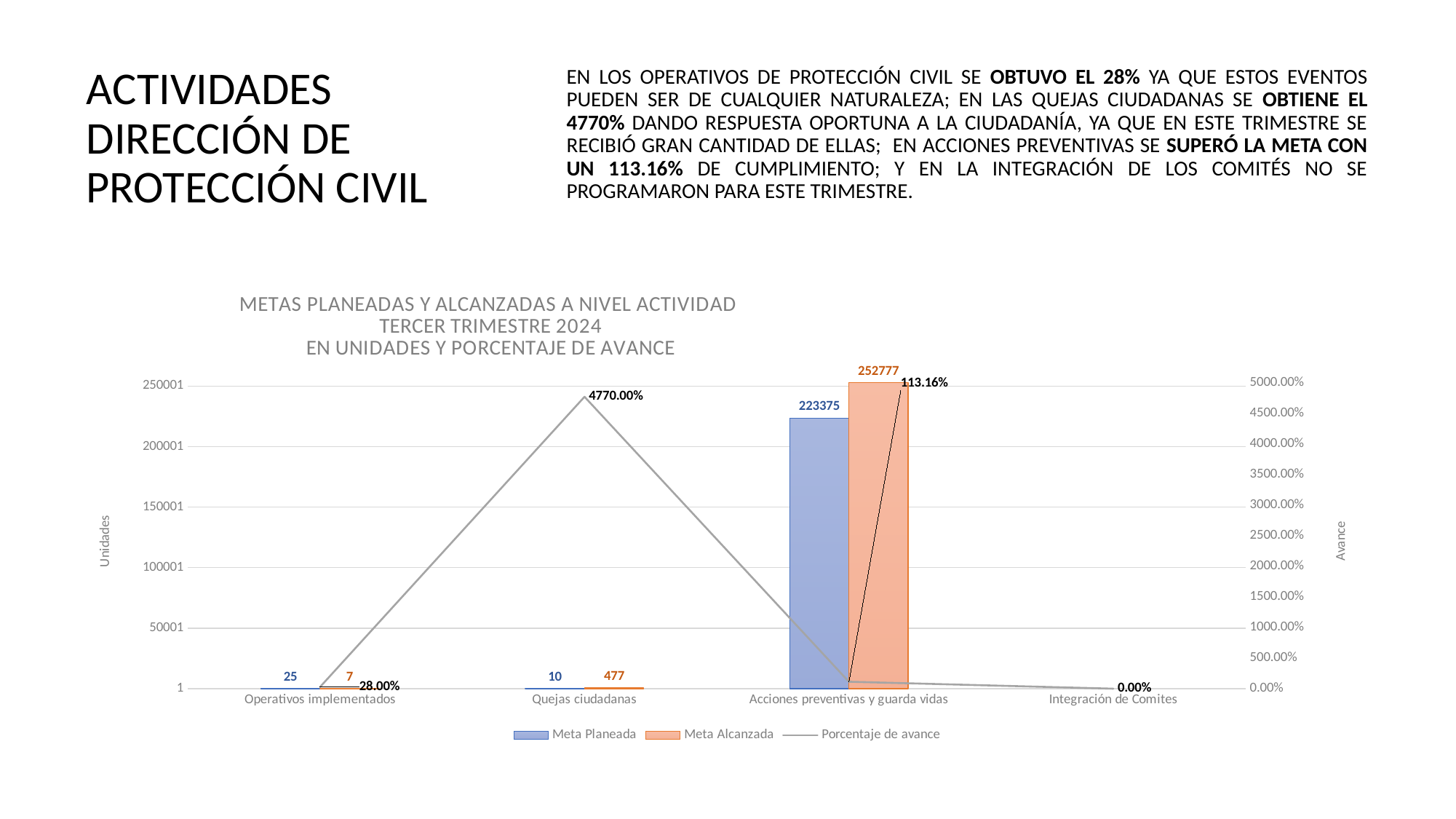

ACTIVIDADES DIRECCIÓN DE PROTECCIÓN CIVIL

EN LOS OPERATIVOS DE PROTECCIÓN CIVIL SE OBTUVO EL 28% YA QUE ESTOS EVENTOS PUEDEN SER DE CUALQUIER NATURALEZA; EN LAS QUEJAS CIUDADANAS SE OBTIENE EL 4770% DANDO RESPUESTA OPORTUNA A LA CIUDADANÍA, YA QUE EN ESTE TRIMESTRE SE RECIBIÓ GRAN CANTIDAD DE ELLAS;  EN ACCIONES PREVENTIVAS SE SUPERÓ LA META CON UN 113.16% DE CUMPLIMIENTO; Y EN LA INTEGRACIÓN DE LOS COMITÉS NO SE PROGRAMARON PARA ESTE TRIMESTRE.

[unsupported chart]